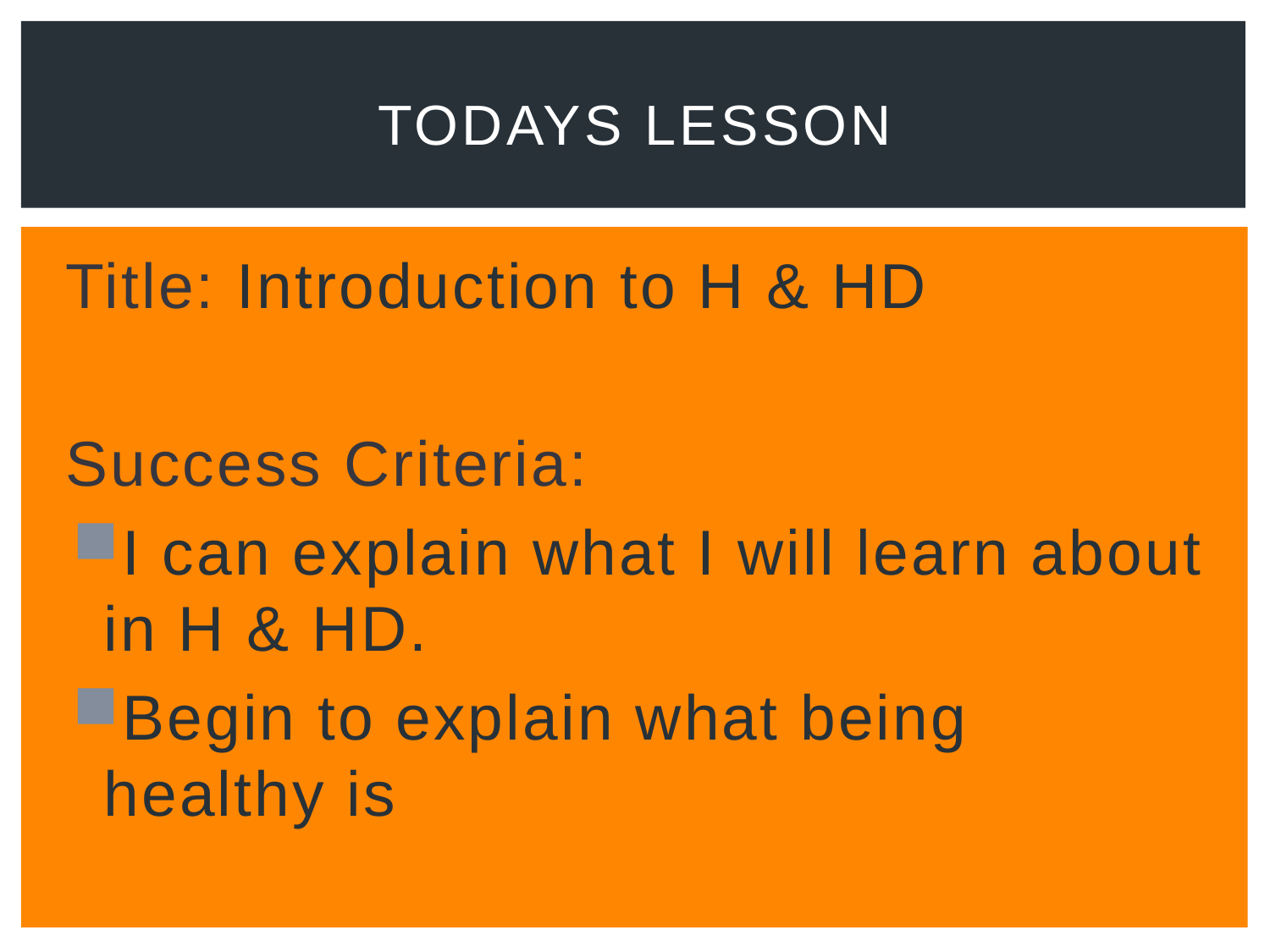

# Todays lesson
Title: Introduction to H & HD

Success Criteria:
I can explain what I will learn about in H & HD.
Begin to explain what being healthy is